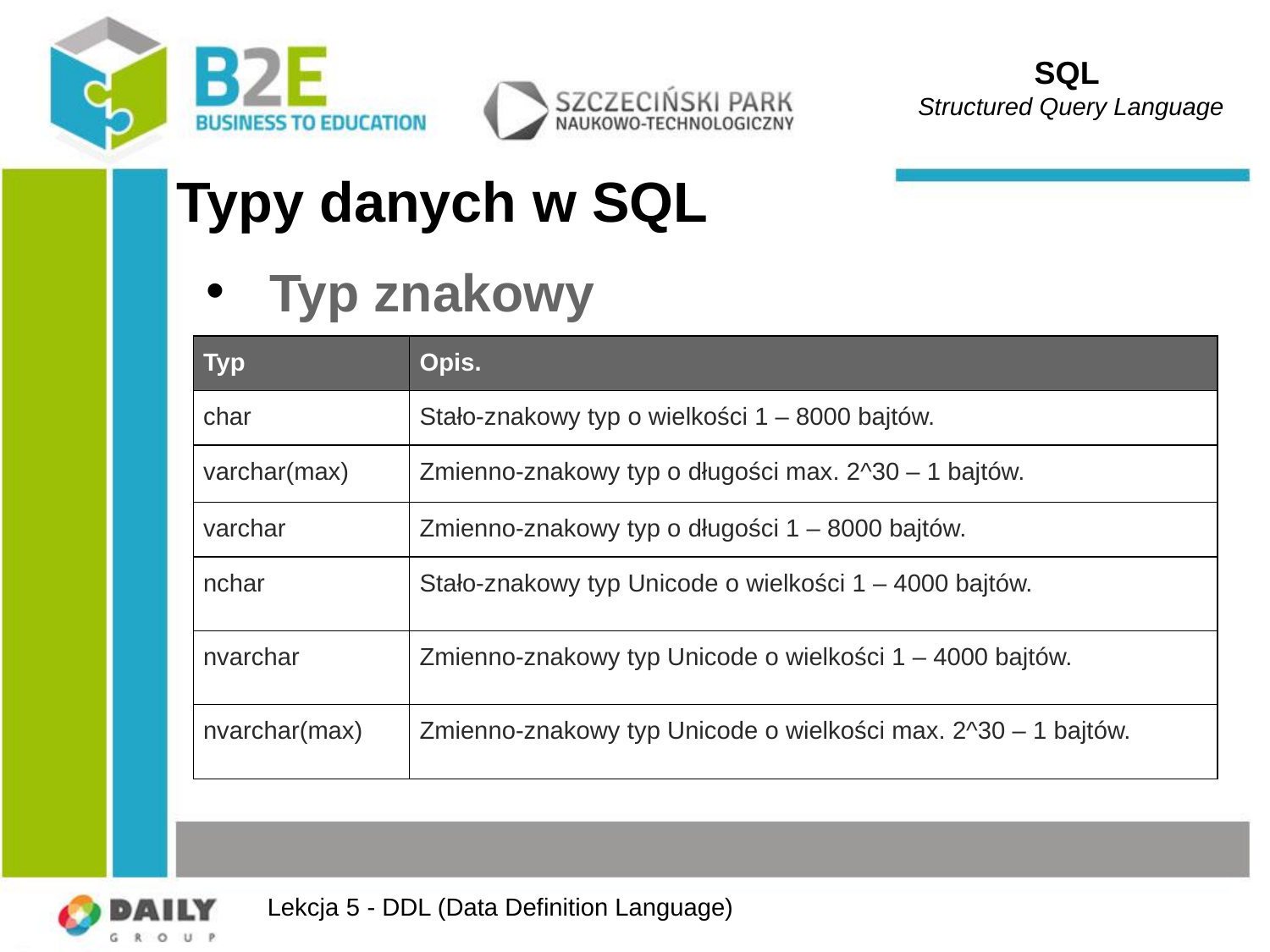

SQL
Structured Query Language
# Typy danych w SQL
Typ znakowy

| Typ | Opis. |
| --- | --- |
| char | Stało-znakowy typ o wielkości 1 – 8000 bajtów. |
| varchar(max) | Zmienno-znakowy typ o długości max. 2^30 – 1 bajtów. |
| varchar | Zmienno-znakowy typ o długości 1 – 8000 bajtów. |
| nchar | Stało-znakowy typ Unicode o wielkości 1 – 4000 bajtów. |
| nvarchar | Zmienno-znakowy typ Unicode o wielkości 1 – 4000 bajtów. |
| nvarchar(max) | Zmienno-znakowy typ Unicode o wielkości max. 2^30 – 1 bajtów. |
Lekcja 5 - DDL (Data Definition Language)